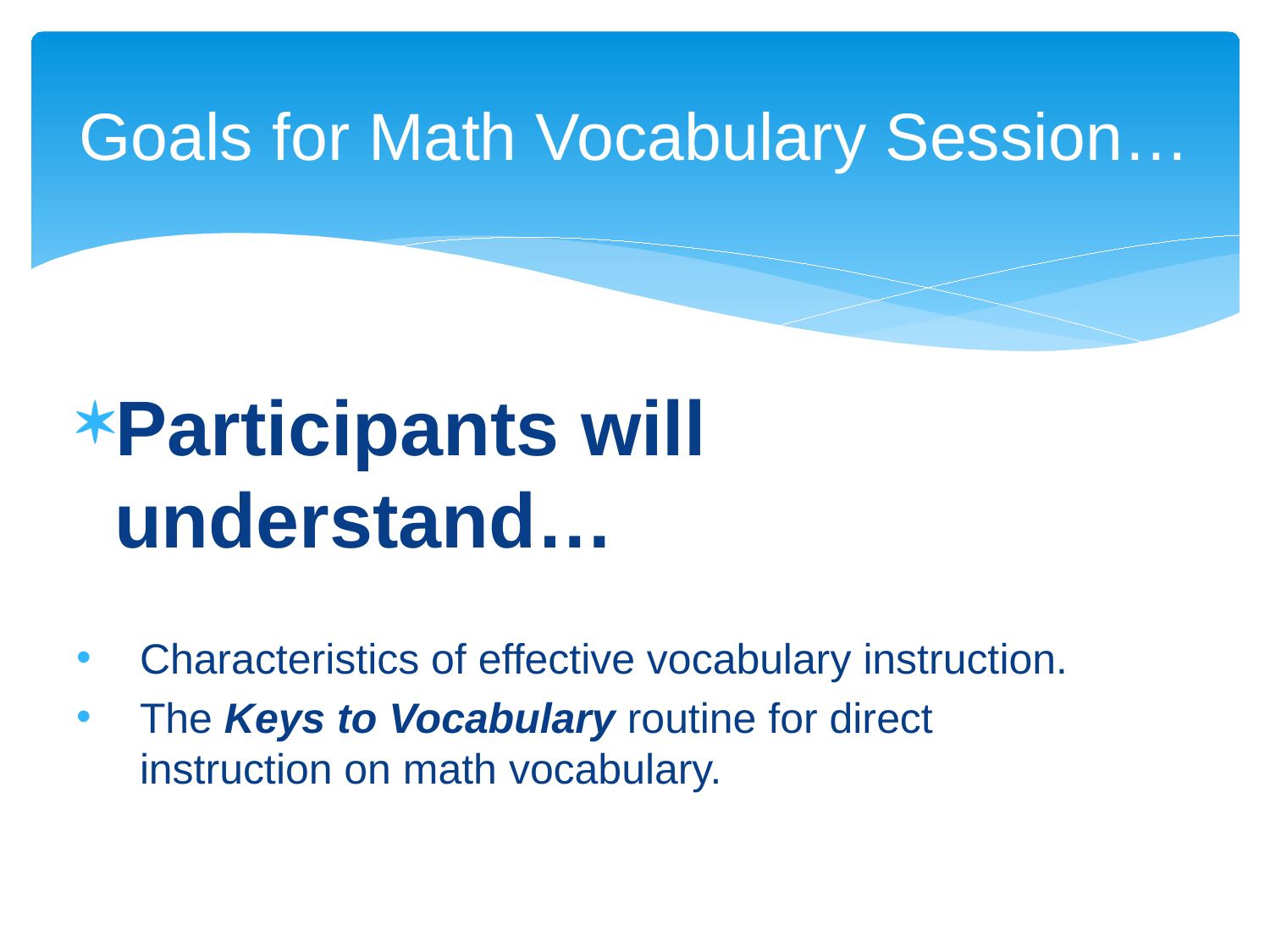

# Goals for Math Vocabulary Session…
Participants will understand…

Characteristics of effective vocabulary instruction.
The Keys to Vocabulary routine for direct instruction on math vocabulary.